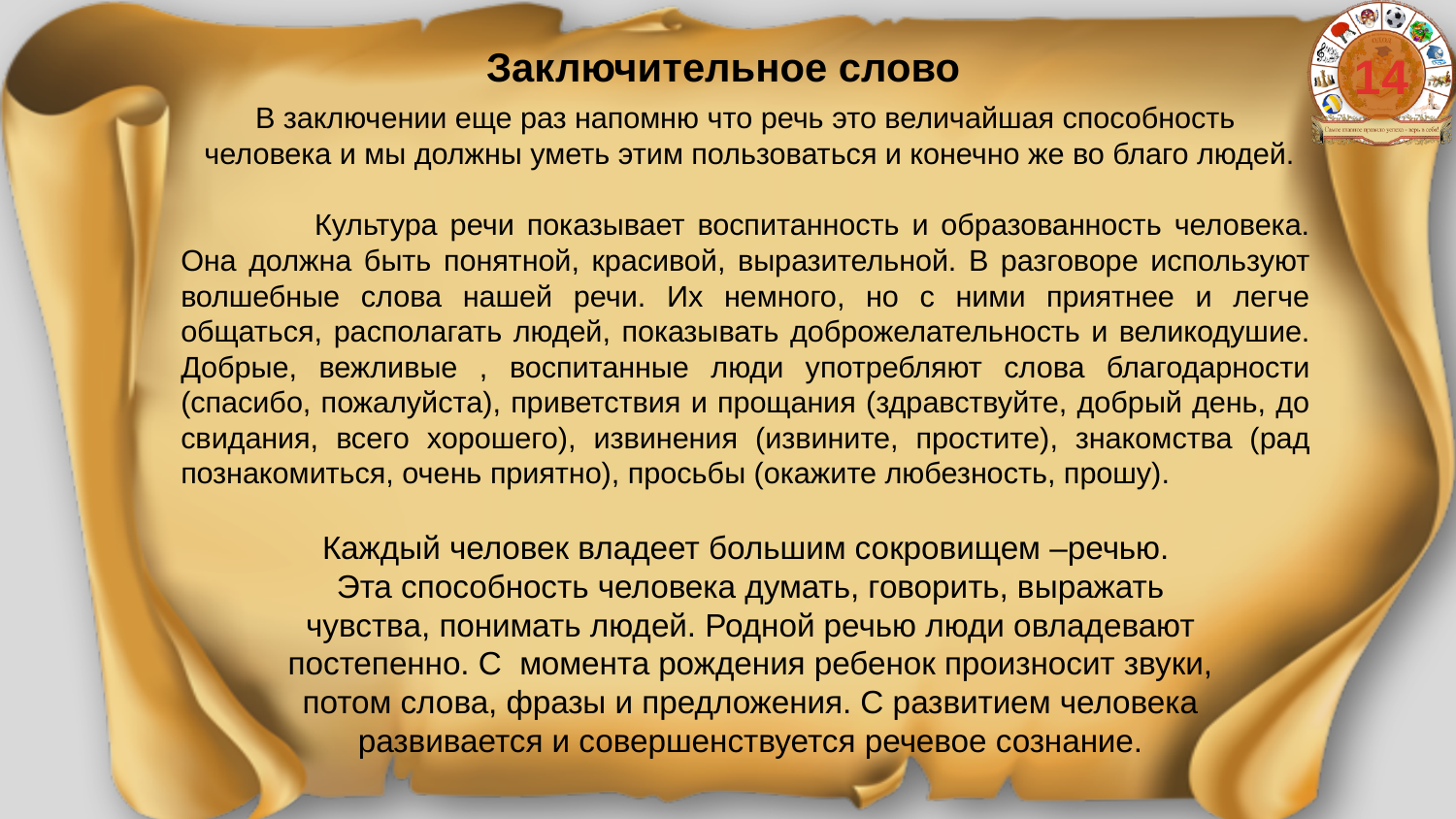

# Заключительное слово
В заключении еще раз напомню что речь это величайшая способность
 человека и мы должны уметь этим пользоваться и конечно же во благо людей.

	Культура речи показывает воспитанность и образованность человека. Она должна быть понятной, красивой, выразительной. В разговоре используют волшебные слова нашей речи. Их немного, но с ними приятнее и легче общаться, располагать людей, показывать доброжелательность и великодушие. Добрые, вежливые , воспитанные люди употребляют слова благодарности (спасибо, пожалуйста), приветствия и прощания (здравствуйте, добрый день, до свидания, всего хорошего), извинения (извините, простите), знакомства (рад познакомиться, очень приятно), просьбы (окажите любезность, прошу).
Каждый человек владеет большим сокровищем –речью.
Эта способность человека думать, говорить, выражать чувства, понимать людей. Родной речью люди овладевают постепенно. С  момента рождения ребенок произносит звуки, потом слова, фразы и предложения. С развитием человека развивается и совершенствуется речевое сознание.